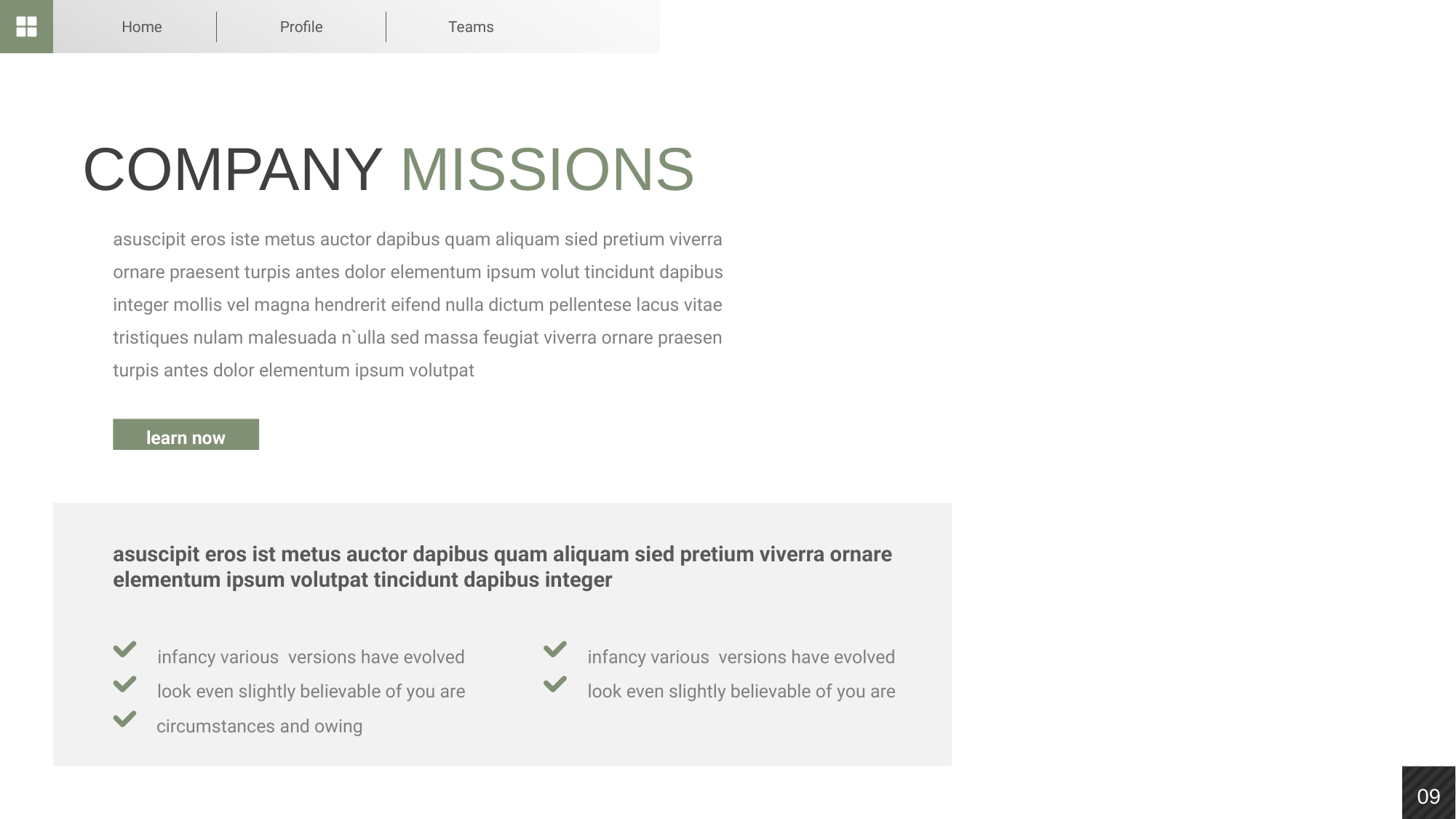

Home
Profile
Teams

09

COMPANY MISSIONS
asuscipit eros iste metus auctor dapibus quam aliquam sied pretium viverra ornare praesent turpis antes dolor elementum ipsum volut tincidunt dapibus integer mollis vel magna hendrerit eifend nulla dictum pellentese lacus vitae tristiques nulam malesuada n`ulla sed massa feugiat viverra ornare praesen turpis antes dolor elementum ipsum volutpat
learn now

asuscipit eros ist metus auctor dapibus quam aliquam sied pretium viverra ornare elementum ipsum volutpat tincidunt dapibus integer
infancy various  versions have evolved
infancy various  versions have evolved

look even slightly believable of you are
look even slightly believable of you are

circumstances and owing